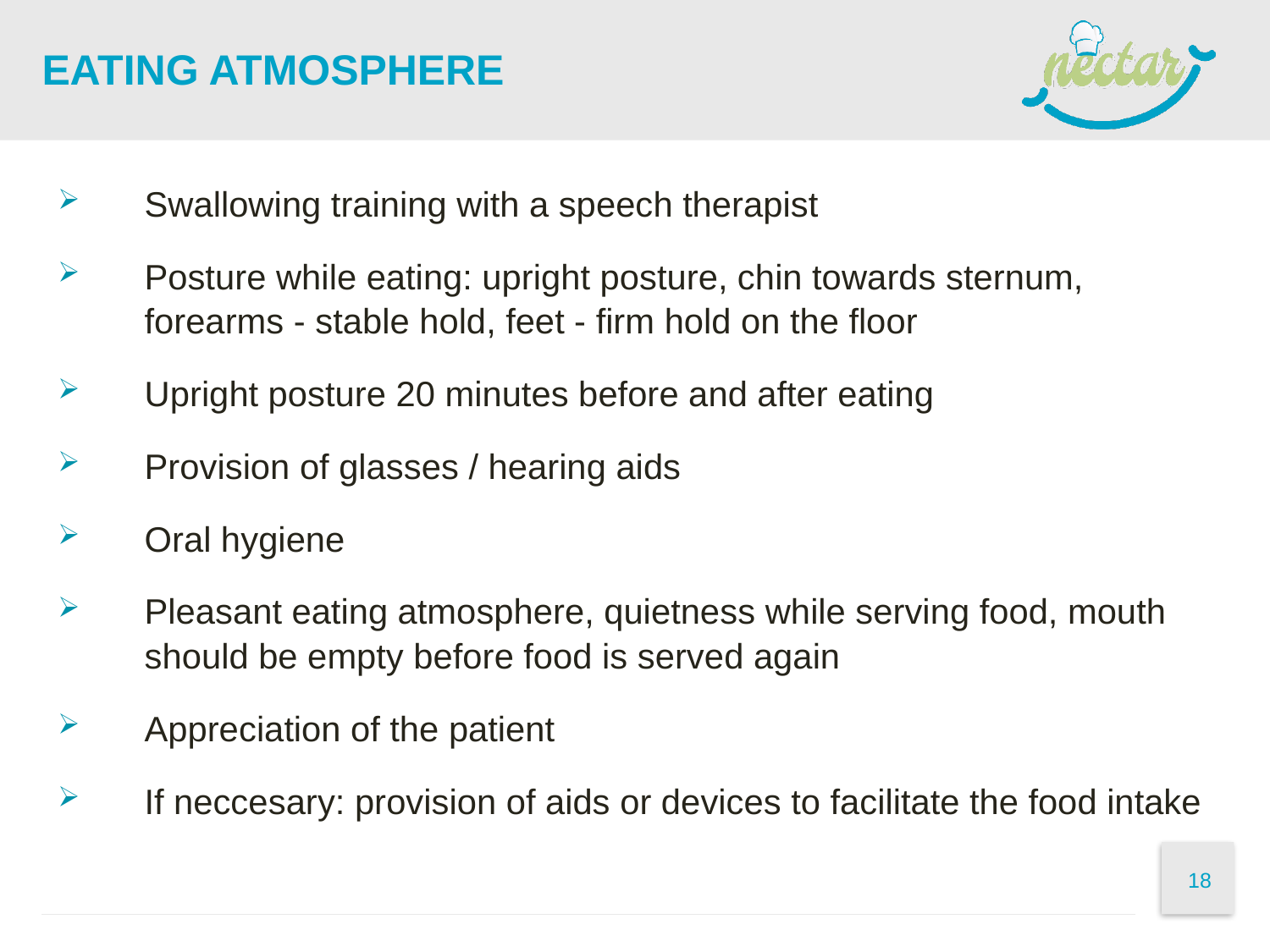

# Eating atmosphere
Swallowing training with a speech therapist
Posture while eating: upright posture, chin towards sternum, forearms - stable hold, feet - firm hold on the floor
Upright posture 20 minutes before and after eating
Provision of glasses / hearing aids
Oral hygiene
Pleasant eating atmosphere, quietness while serving food, mouth should be empty before food is served again
Appreciation of the patient
If neccesary: provision of aids or devices to facilitate the food intake